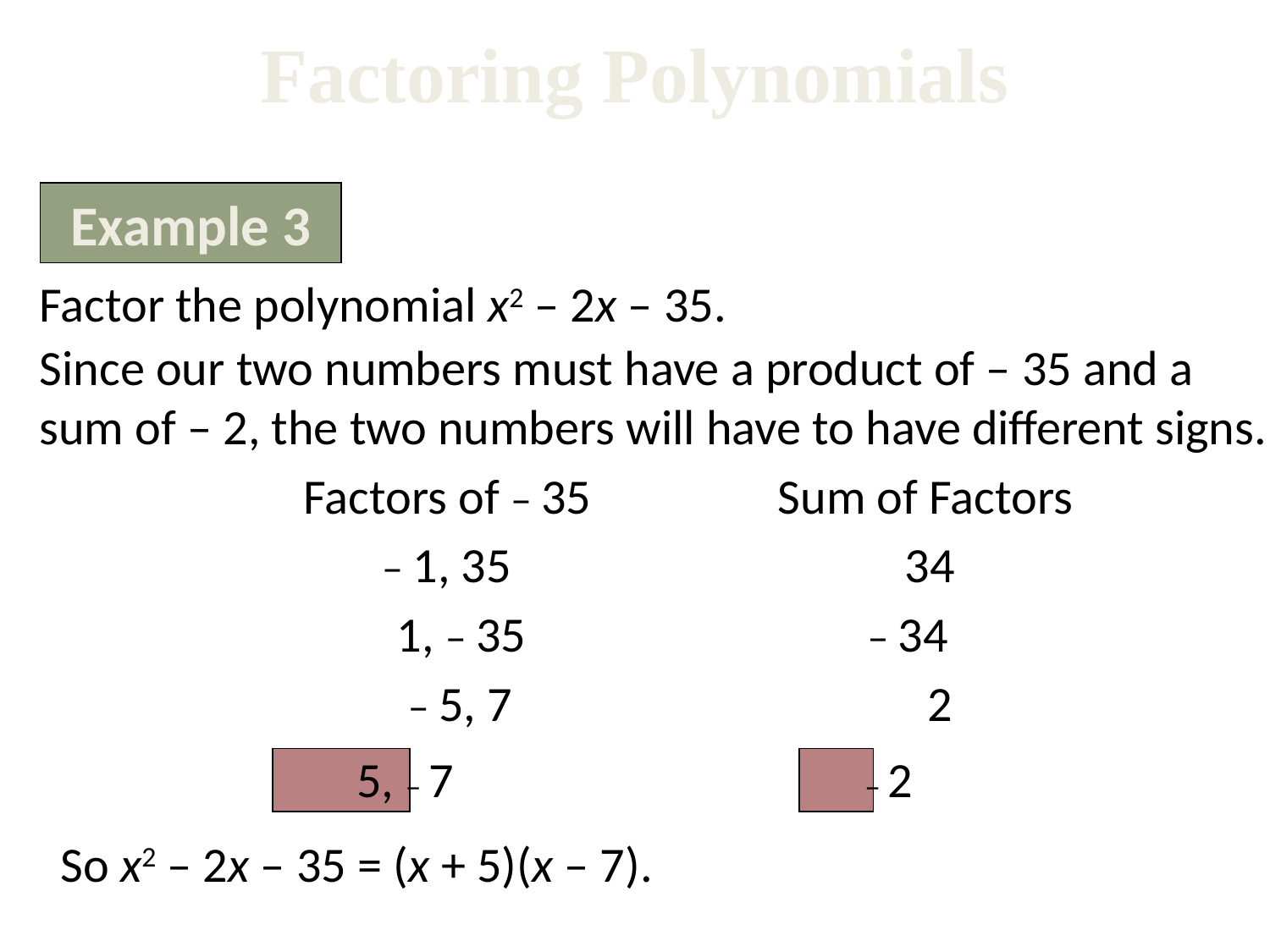

Factoring Polynomials
Example 3
Factor the polynomial x2 – 2x – 35.
Since our two numbers must have a product of – 35 and a   sum of – 2, the two numbers will have to have different signs.
		   Factors of – 35		Sum of Factors
		          – 1, 35				34
			1, – 35		        – 34
			 – 5, 7				  2
		5, – 7				– 2

So x2 – 2x – 35 = (x + 5)(x – 7).